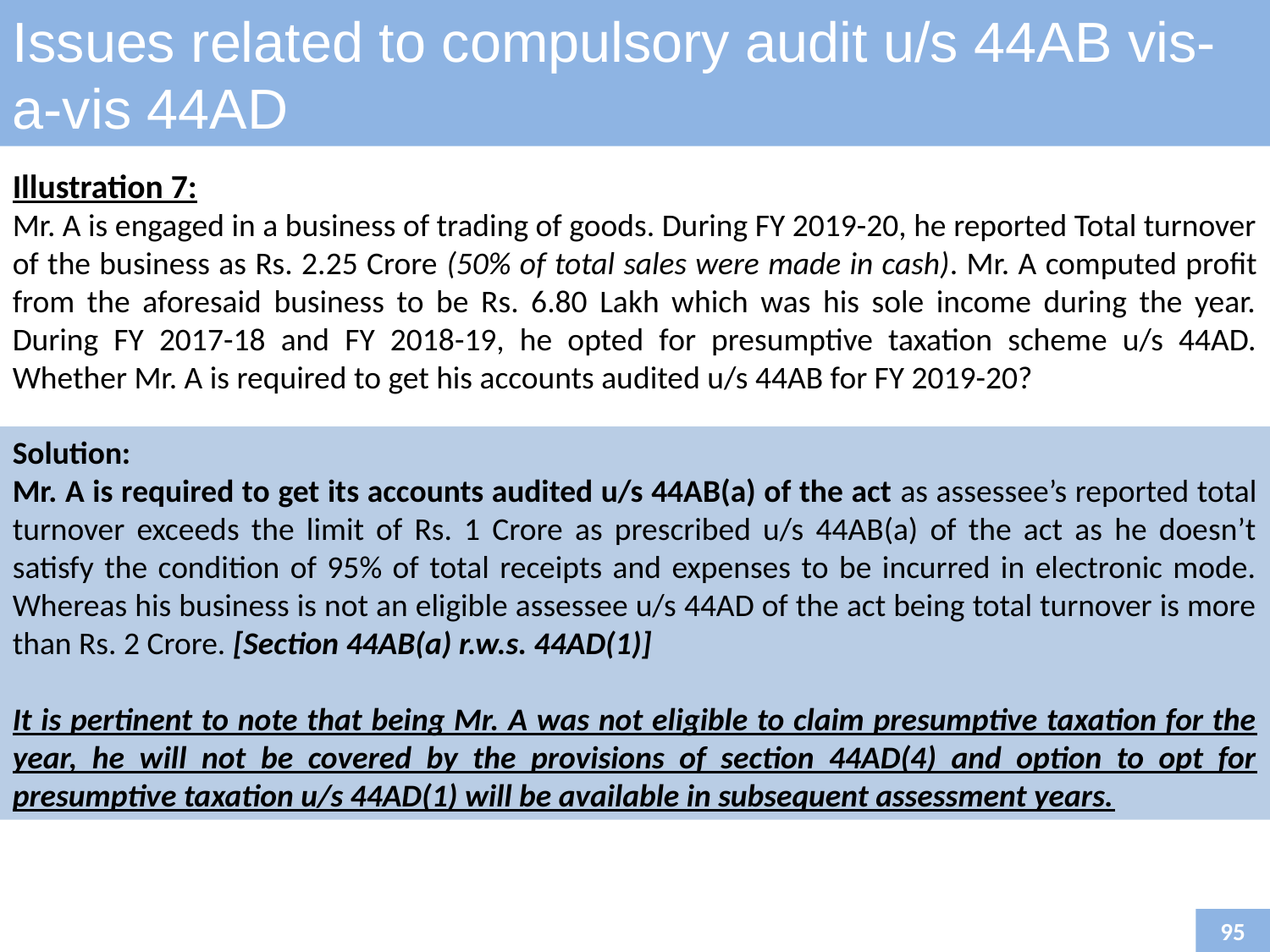

Issues related to compulsory audit u/s 44AB vis-a-vis 44AD
Illustration 7:
Mr. A is engaged in a business of trading of goods. During FY 2019-20, he reported Total turnover of the business as Rs. 2.25 Crore (50% of total sales were made in cash). Mr. A computed profit from the aforesaid business to be Rs. 6.80 Lakh which was his sole income during the year. During FY 2017-18 and FY 2018-19, he opted for presumptive taxation scheme u/s 44AD. Whether Mr. A is required to get his accounts audited u/s 44AB for FY 2019-20?
Solution:
Mr. A is required to get its accounts audited u/s 44AB(a) of the act as assessee’s reported total turnover exceeds the limit of Rs. 1 Crore as prescribed u/s 44AB(a) of the act as he doesn’t satisfy the condition of 95% of total receipts and expenses to be incurred in electronic mode. Whereas his business is not an eligible assessee u/s 44AD of the act being total turnover is more than Rs. 2 Crore. [Section 44AB(a) r.w.s. 44AD(1)]

It is pertinent to note that being Mr. A was not eligible to claim presumptive taxation for the year, he will not be covered by the provisions of section 44AD(4) and option to opt for presumptive taxation u/s 44AD(1) will be available in subsequent assessment years.
95